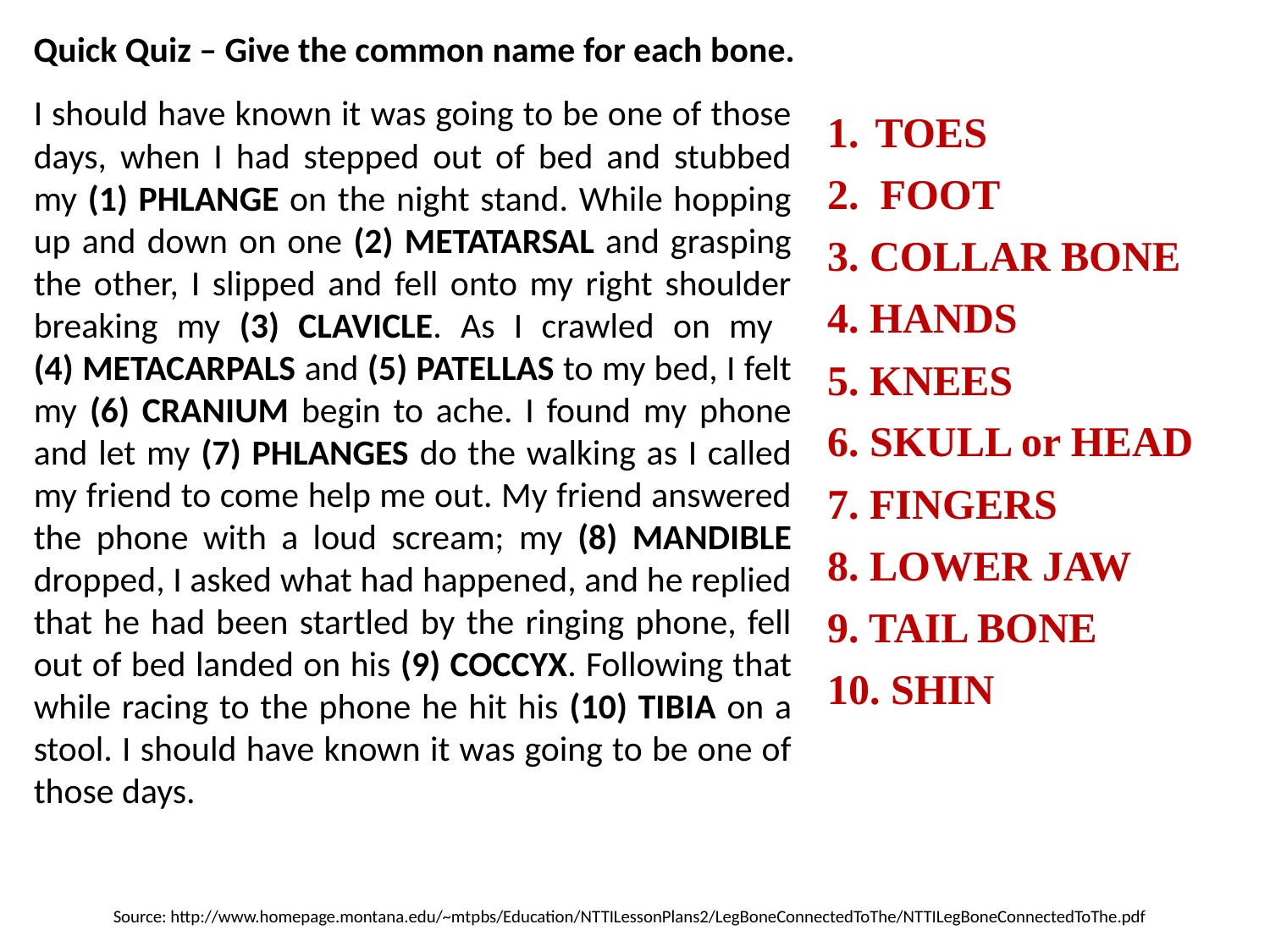

Quick Quiz – Give the common name for each bone.
I should have known it was going to be one of those days, when I had stepped out of bed and stubbed my (1) PHLANGE on the night stand. While hopping up and down on one (2) METATARSAL and grasping the other, I slipped and fell onto my right shoulder breaking my (3) CLAVICLE. As I crawled on my
(4) METACARPALS and (5) PATELLAS to my bed, I felt my (6) CRANIUM begin to ache. I found my phone and let my (7) PHLANGES do the walking as I called my friend to come help me out. My friend answered the phone with a loud scream; my (8) MANDIBLE dropped, I asked what had happened, and he replied that he had been startled by the ringing phone, fell out of bed landed on his (9) COCCYX. Following that while racing to the phone he hit his (10) TIBIA on a stool. I should have known it was going to be one of those days.
TOES
2.  FOOT
3. COLLAR BONE
4. HANDS
5. KNEES
6. SKULL or HEAD
7. FINGERS
8. LOWER JAW
9. TAIL BONE
10. SHIN
Source: http://www.homepage.montana.edu/~mtpbs/Education/NTTILessonPlans2/LegBoneConnectedToThe/NTTILegBoneConnectedToThe.pdf